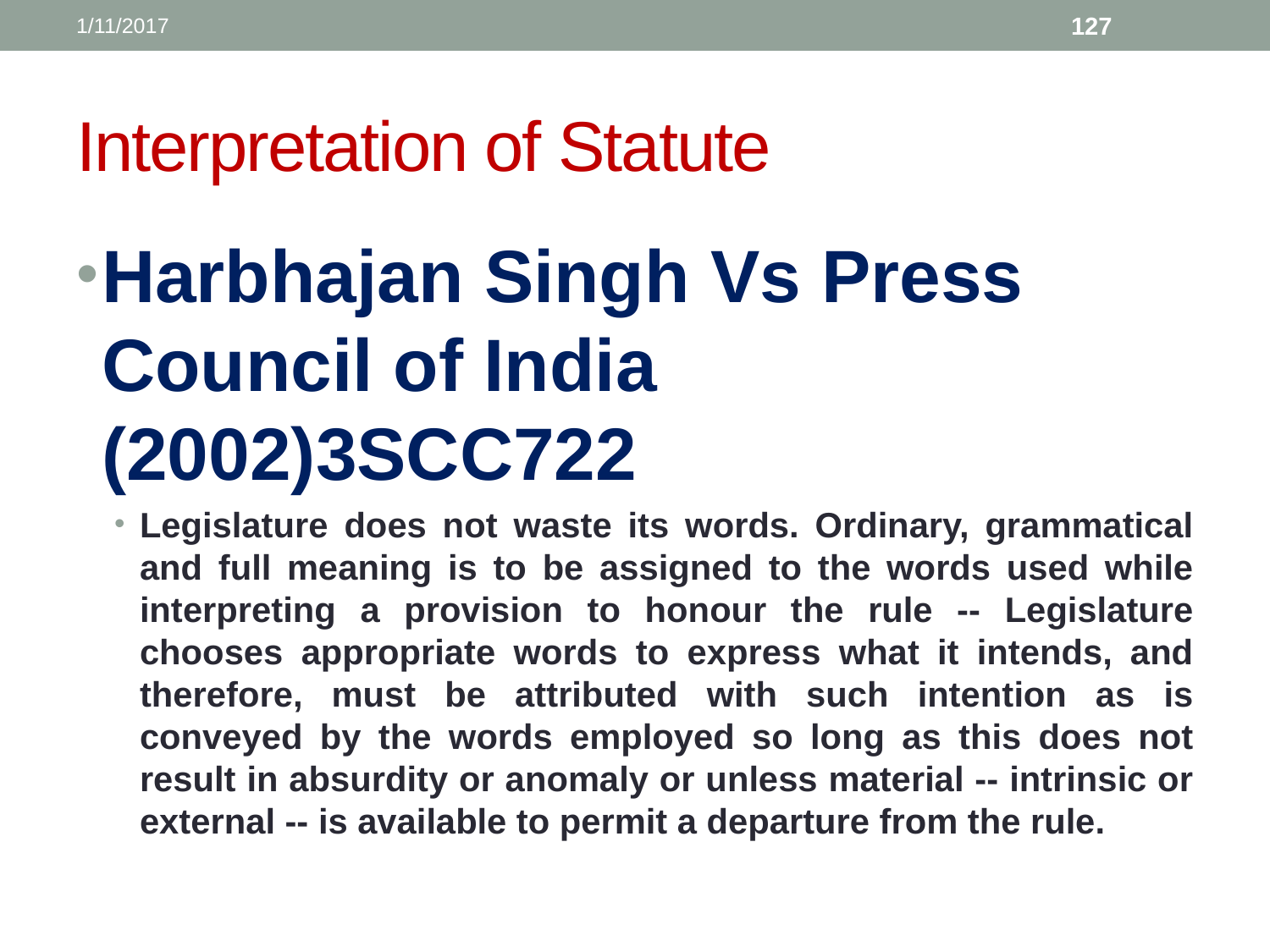

1/11/2017
127
# Interpretation of Statute
Harbhajan Singh Vs Press Council of India (2002)3SCC722
Legislature does not waste its words. Ordinary, grammatical and full meaning is to be assigned to the words used while interpreting a provision to honour the rule -- Legislature chooses appropriate words to express what it intends, and therefore, must be attributed with such intention as is conveyed by the words employed so long as this does not result in absurdity or anomaly or unless material -- intrinsic or external -- is available to permit a departure from the rule.